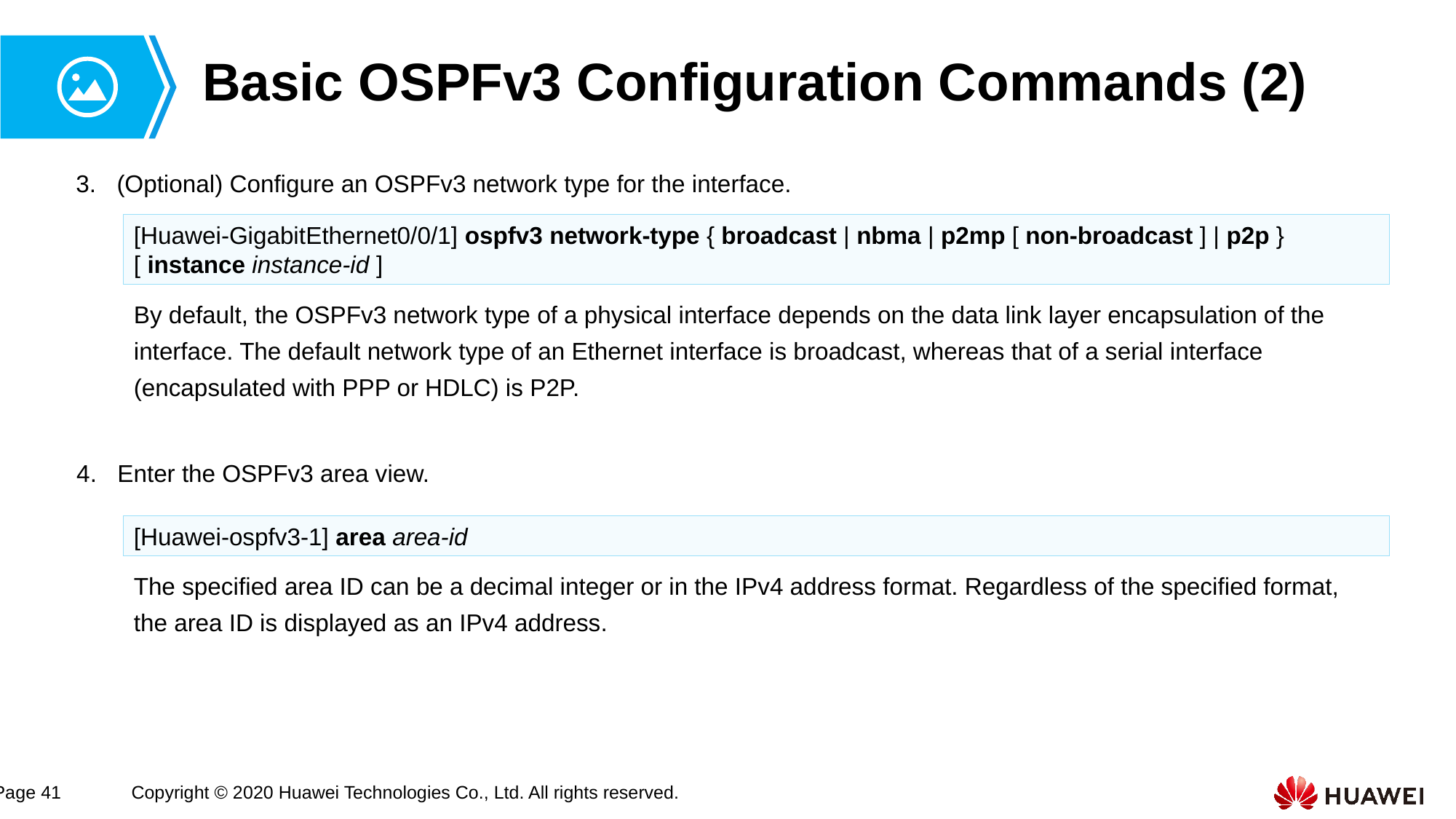

# Basic OSPFv3 Configuration Commands (2)
(Optional) Configure an OSPFv3 network type for the interface.
[Huawei-GigabitEthernet0/0/1] ospfv3 network-type { broadcast | nbma | p2mp [ non-broadcast ] | p2p }
[ instance instance-id ]
By default, the OSPFv3 network type of a physical interface depends on the data link layer encapsulation of the interface. The default network type of an Ethernet interface is broadcast, whereas that of a serial interface (encapsulated with PPP or HDLC) is P2P.
Enter the OSPFv3 area view.
[Huawei-ospfv3-1] area area-id
The specified area ID can be a decimal integer or in the IPv4 address format. Regardless of the specified format, the area ID is displayed as an IPv4 address.